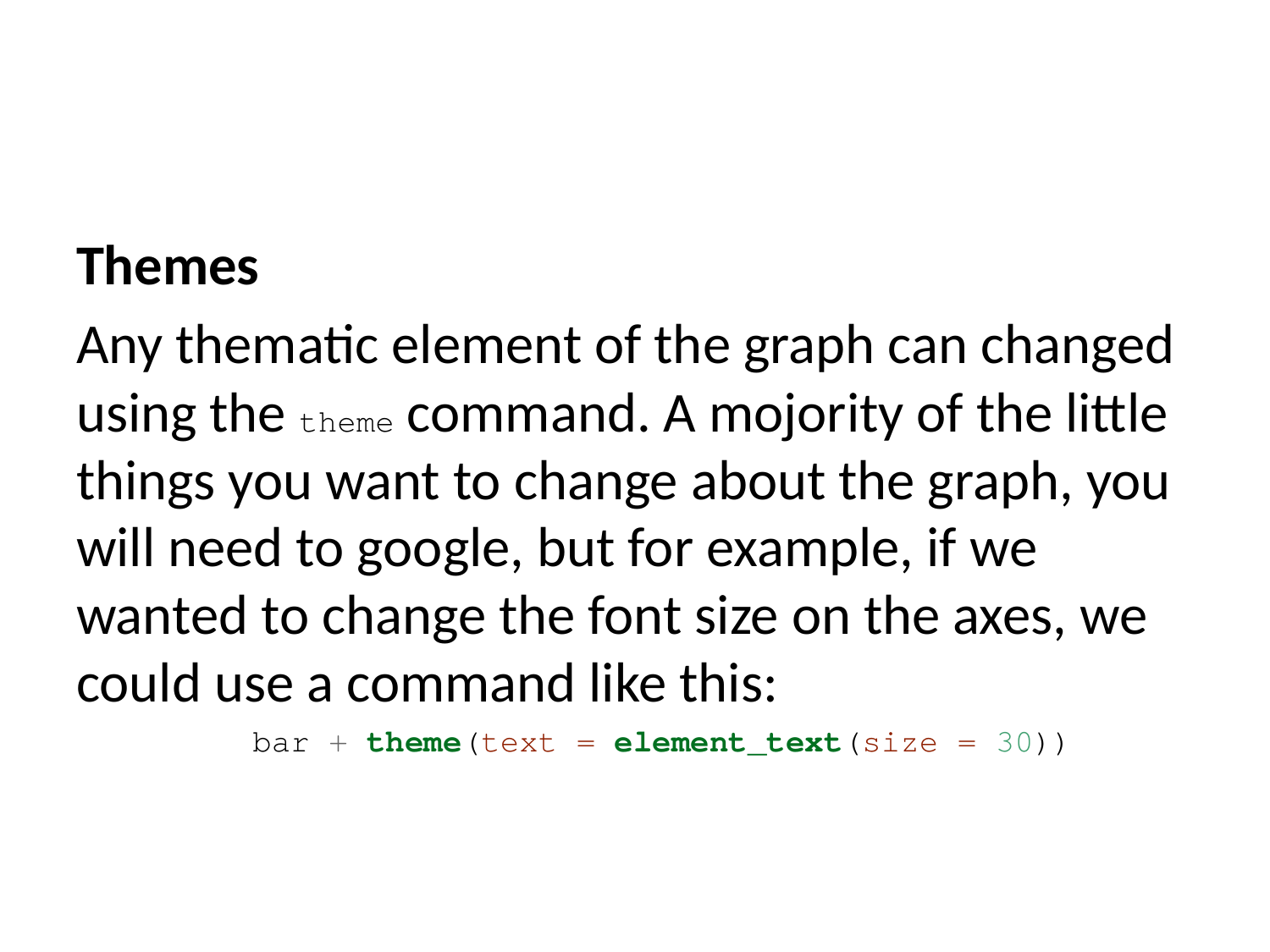

Themes
Any thematic element of the graph can changed using the theme command. A mojority of the little things you want to change about the graph, you will need to google, but for example, if we wanted to change the font size on the axes, we could use a command like this:
bar + theme(text = element_text(size = 30))